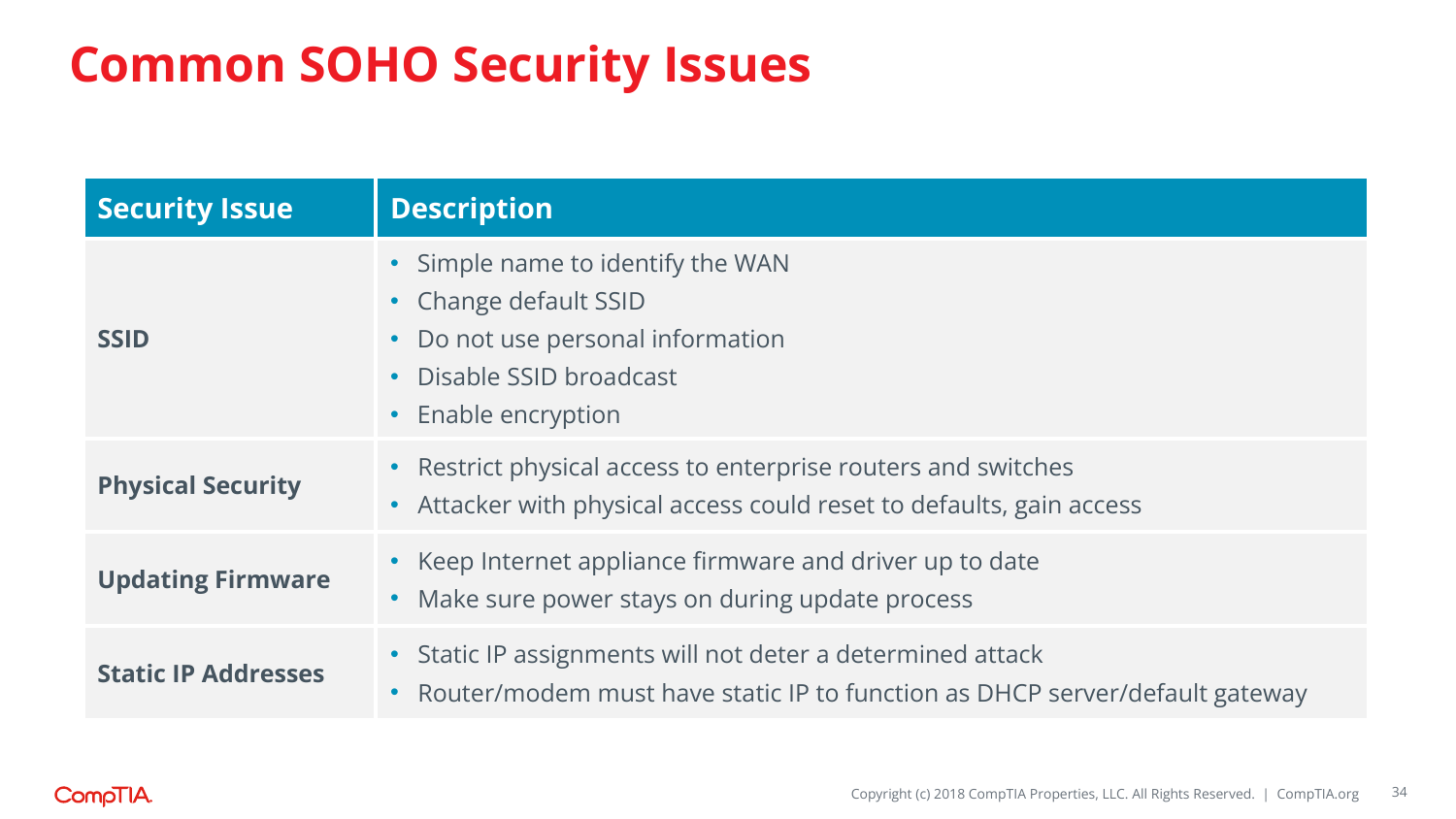

# Common SOHO Security Issues
| Security Issue | Description |
| --- | --- |
| SSID | Simple name to identify the WAN Change default SSID Do not use personal information Disable SSID broadcast Enable encryption |
| Physical Security | Restrict physical access to enterprise routers and switches Attacker with physical access could reset to defaults, gain access |
| Updating Firmware | Keep Internet appliance firmware and driver up to date Make sure power stays on during update process |
| Static IP Addresses | Static IP assignments will not deter a determined attack Router/modem must have static IP to function as DHCP server/default gateway |
34